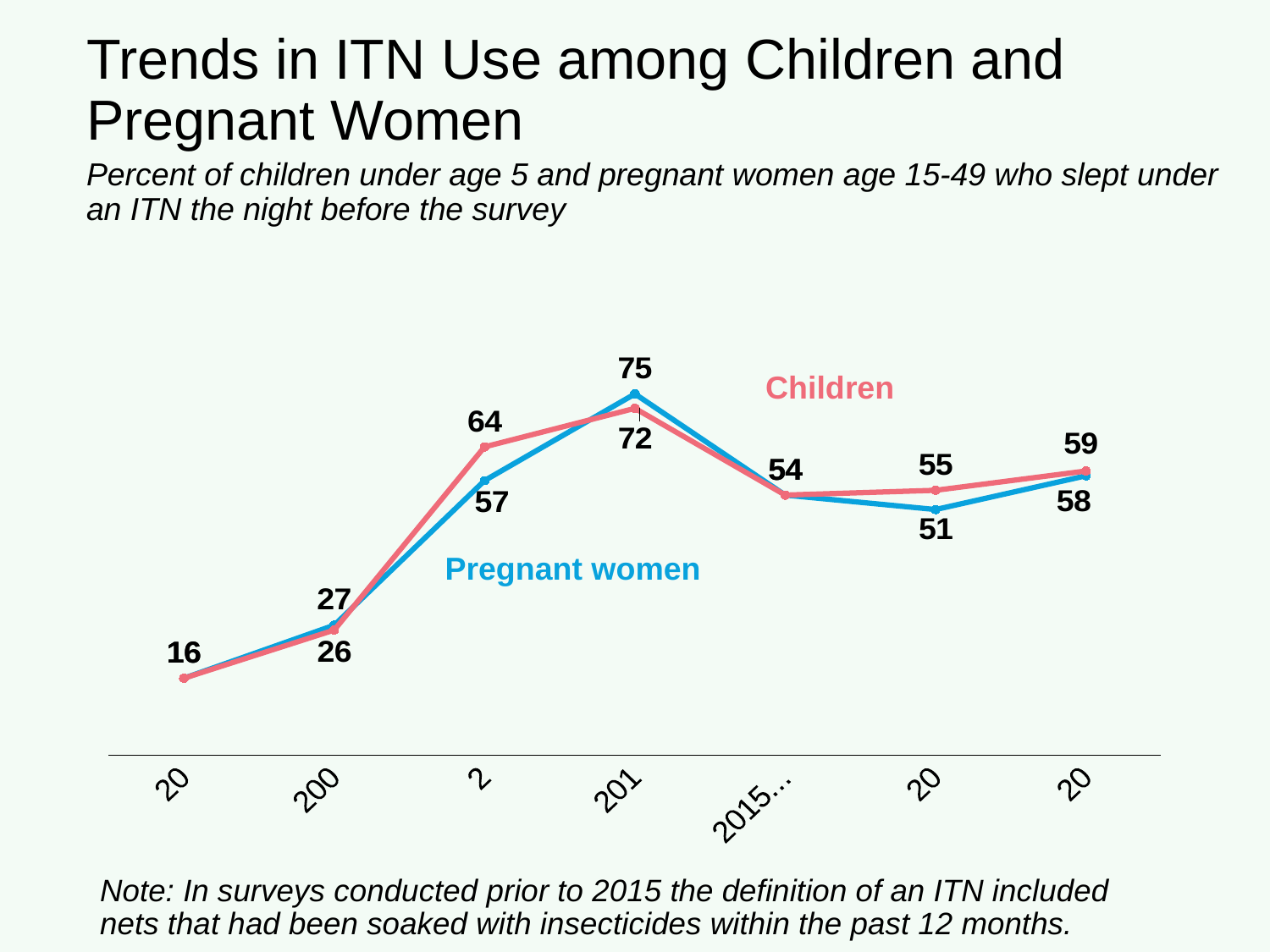

Trends in ITN Use among Children and Pregnant Women
Percent of children under age 5 and pregnant women age 15-49 who slept under an ITN the night before the survey

### Chart

| Category | Pregnant women | Children |
|---|---|---|
| 2004-05 TDHS | 16.0 | 16.0 |
| 2007-08 THMIS | 27.0 | 26.0 |
| 2010 TDHS | 57.0 | 64.0 |
| 2011-12 THMIS | 75.0 | 72.0 |
| 2015-16 TDHS-MIS | 54.0 | 54.0 |
| 2017 TMIS | 51.0 | 55.0 |
| 2022
TDHS-MIS | 58.0 | 59.0 |
Children
Pregnant women
Note: In surveys conducted prior to 2015 the definition of an ITN included nets that had been soaked with insecticides within the past 12 months.